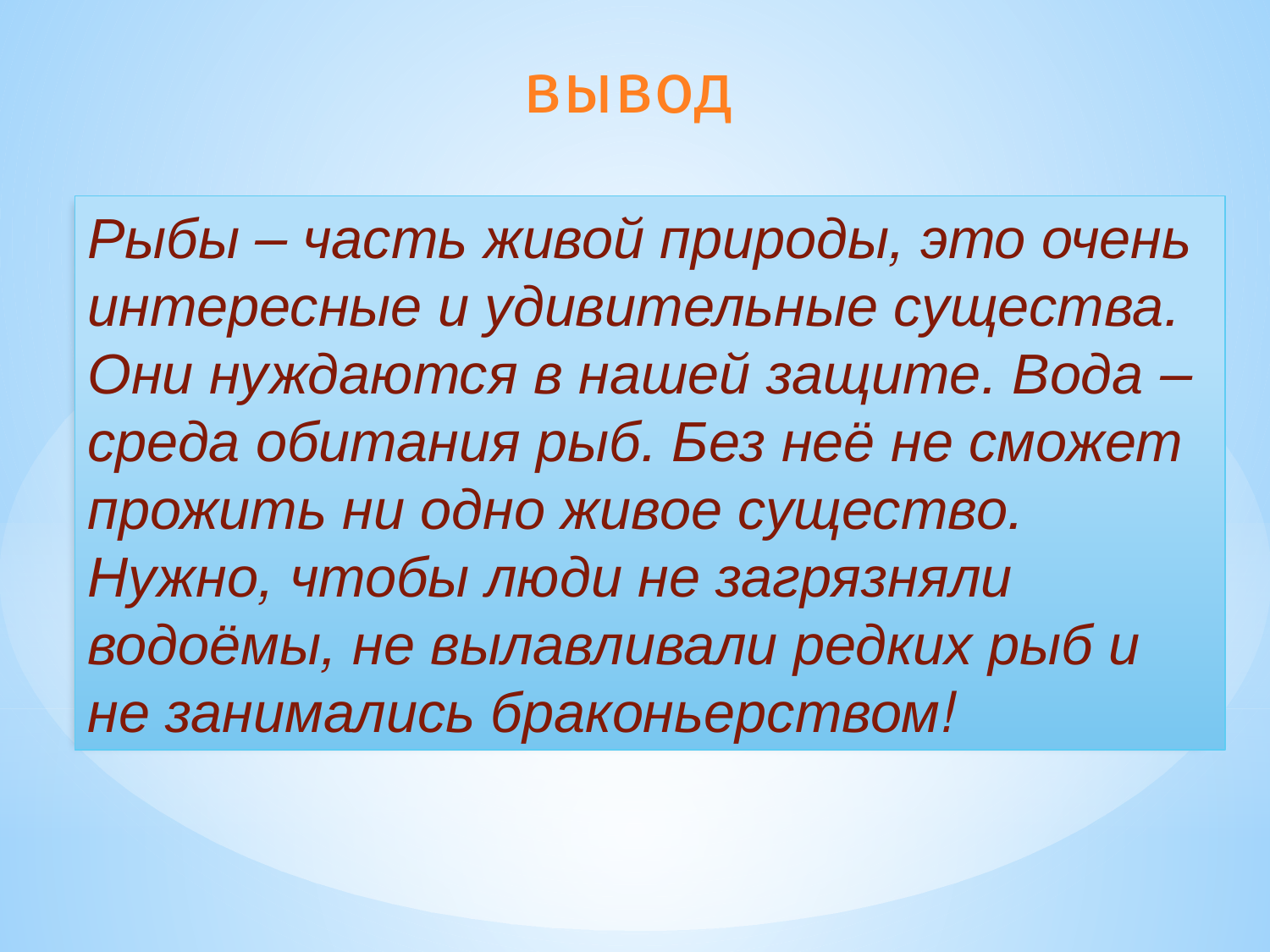

вывод
Рыбы – часть живой природы, это очень интересные и удивительные существа. Они нуждаются в нашей защите. Вода – среда обитания рыб. Без неё не сможет прожить ни одно живое существо. Нужно, чтобы люди не загрязняли водоёмы, не вылавливали редких рыб и не занимались браконьерством!